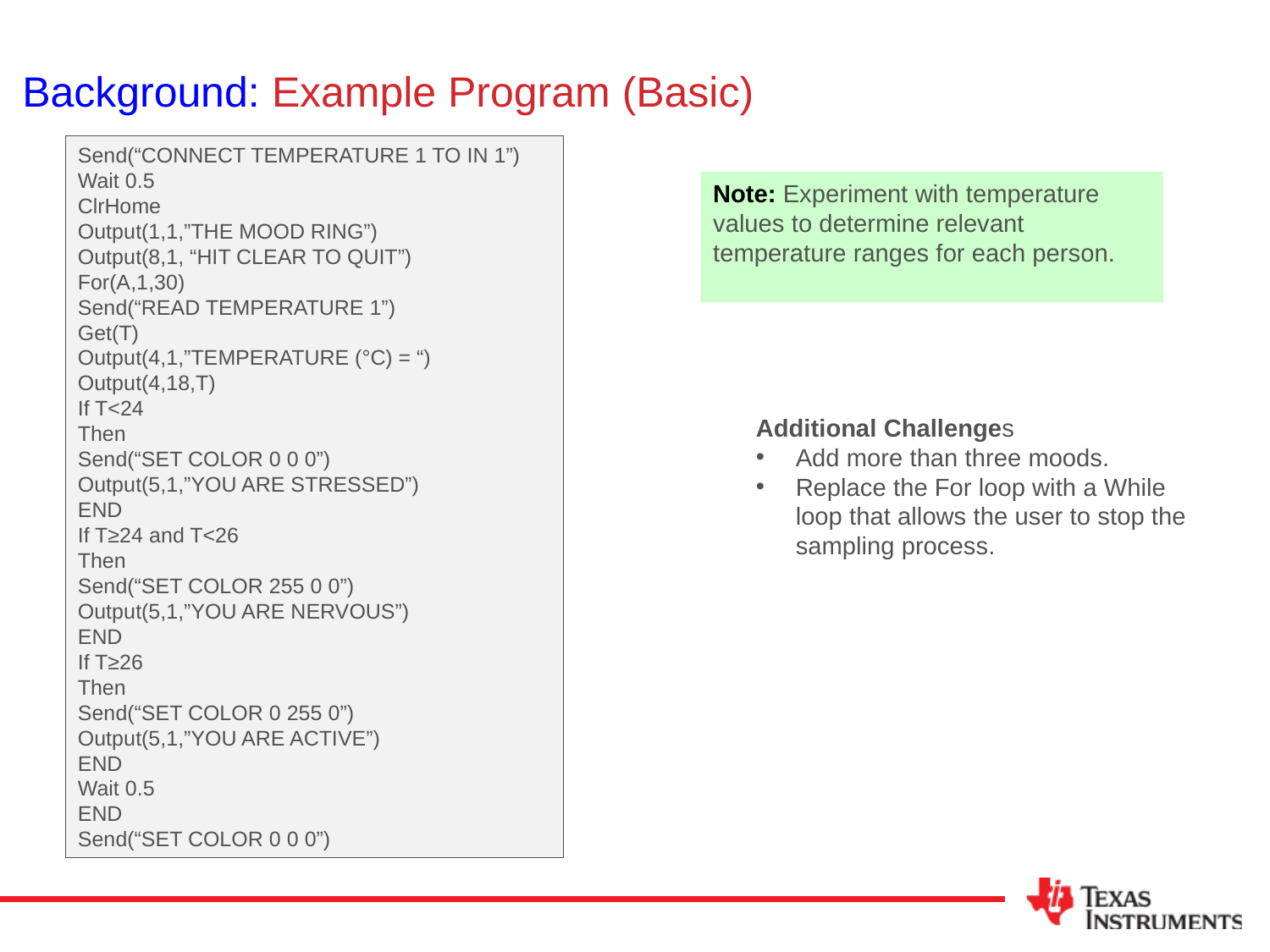

# Background: Example Program (Basic)
Send(“CONNECT TEMPERATURE 1 TO IN 1”)
Wait 0.5
ClrHome
Output(1,1,”THE MOOD RING”)
Output(8,1, “HIT CLEAR TO QUIT”)
For(A,1,30)
Send(“READ TEMPERATURE 1”)
Get(T)
Output(4,1,”TEMPERATURE (°C) = “)
Output(4,18,T)
If T<24
Then
Send(“SET COLOR 0 0 0”)
Output(5,1,”YOU ARE STRESSED”)
END
If T≥24 and T<26
Then
Send(“SET COLOR 255 0 0”)
Output(5,1,”YOU ARE NERVOUS”)
END
If T≥26
Then
Send(“SET COLOR 0 255 0”)
Output(5,1,”YOU ARE ACTIVE”)
END
Wait 0.5
END
Send(“SET COLOR 0 0 0”)
Note: Experiment with temperature values to determine relevant temperature ranges for each person.

Additional Challenges
Add more than three moods.
Replace the For loop with a While loop that allows the user to stop the sampling process.